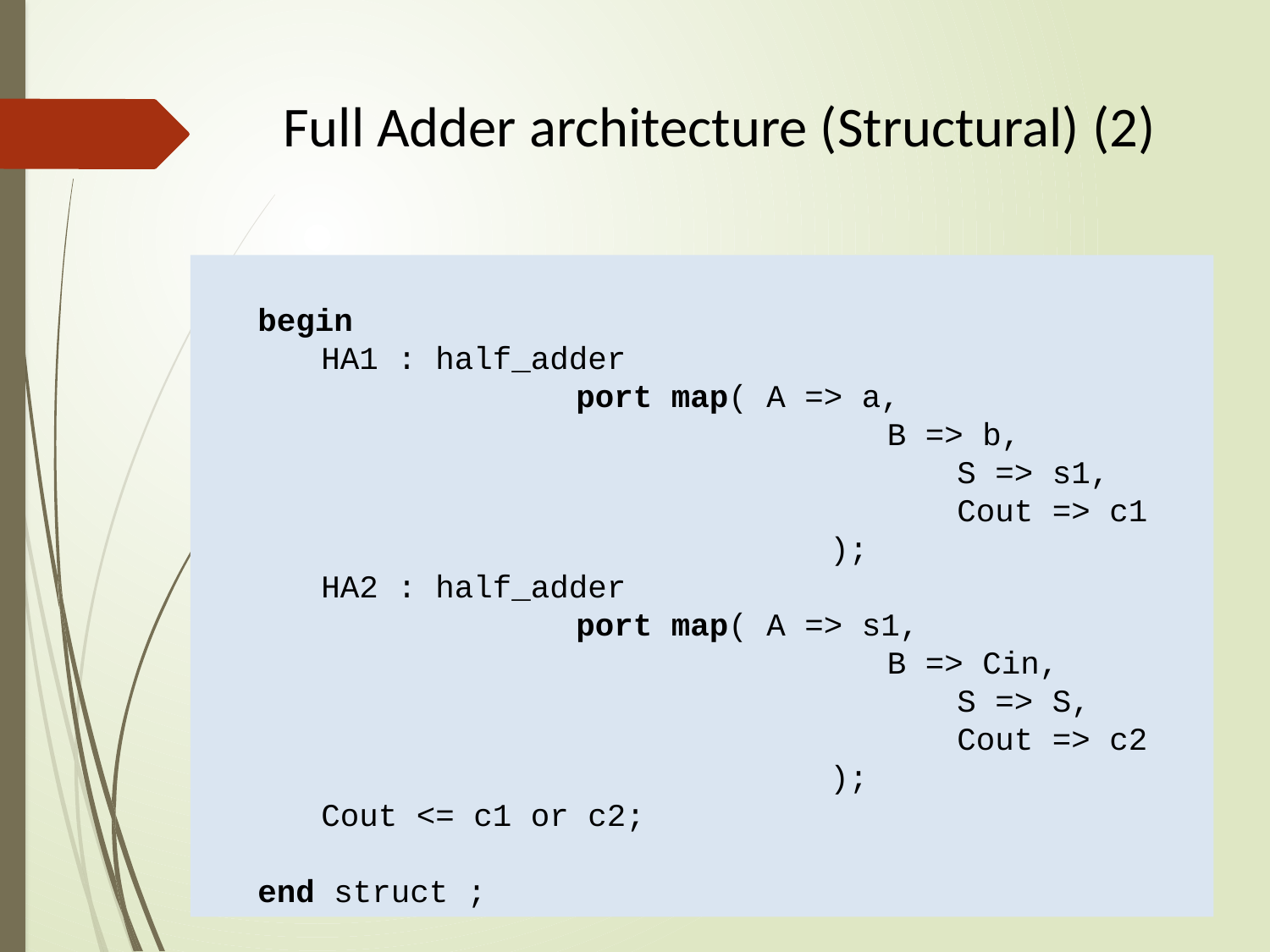

# Full Adder architecture (Structural) (2)

begin
HA1 : half_adder
			port map( A => a,
					   B => b,
						S => s1,
						Cout => c1
					);
HA2 : half_adder
			port map( A => s1,
					   B => Cin,
						S => S,
						Cout => c2
					);
Cout <= c1 or c2;

end struct ;